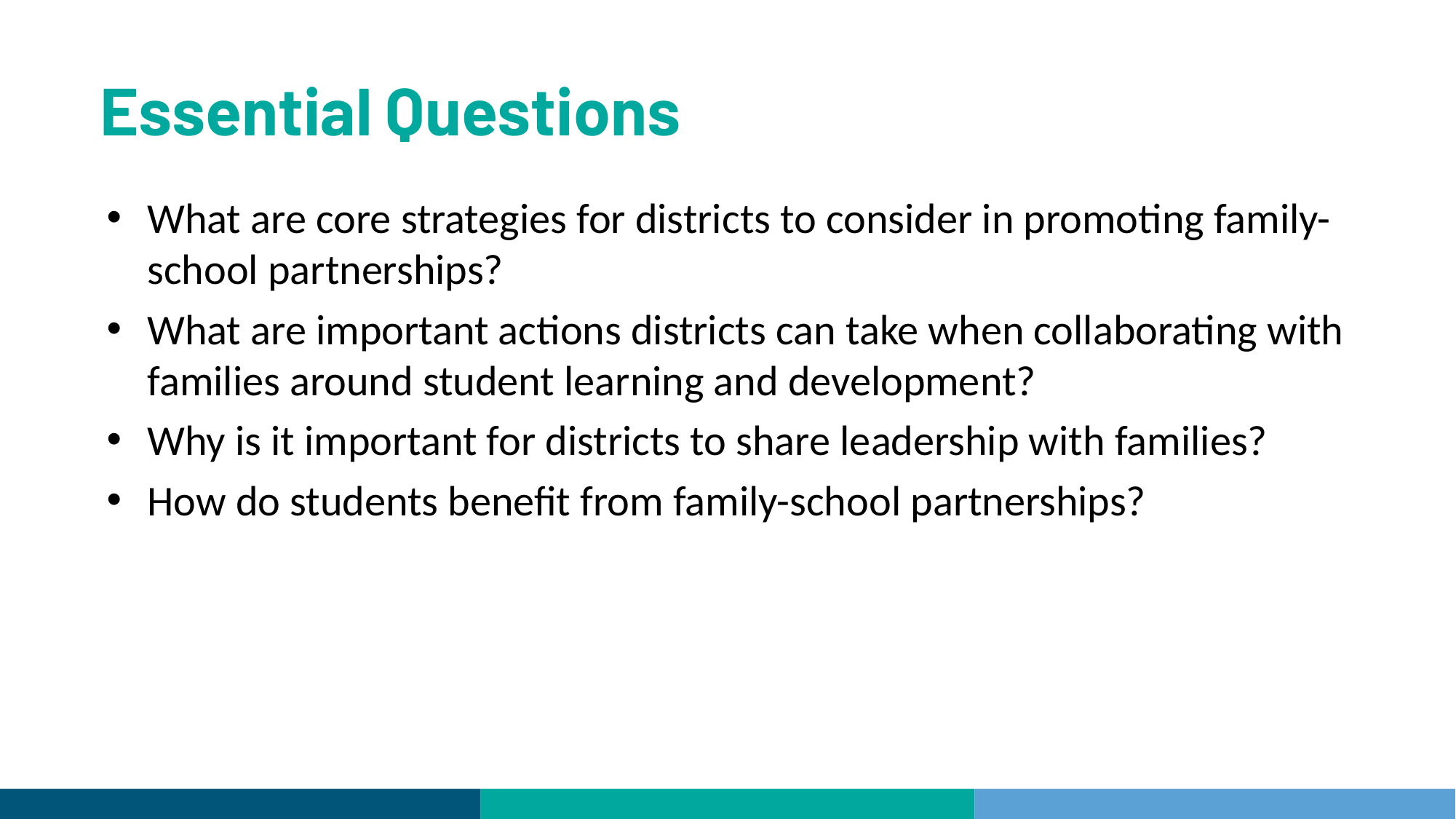

# Essential Questions
What are core strategies for districts to consider in promoting family-school partnerships?
What are important actions districts can take when collaborating with families around student learning and development?
Why is it important for districts to share leadership with families?
How do students benefit from family-school partnerships?